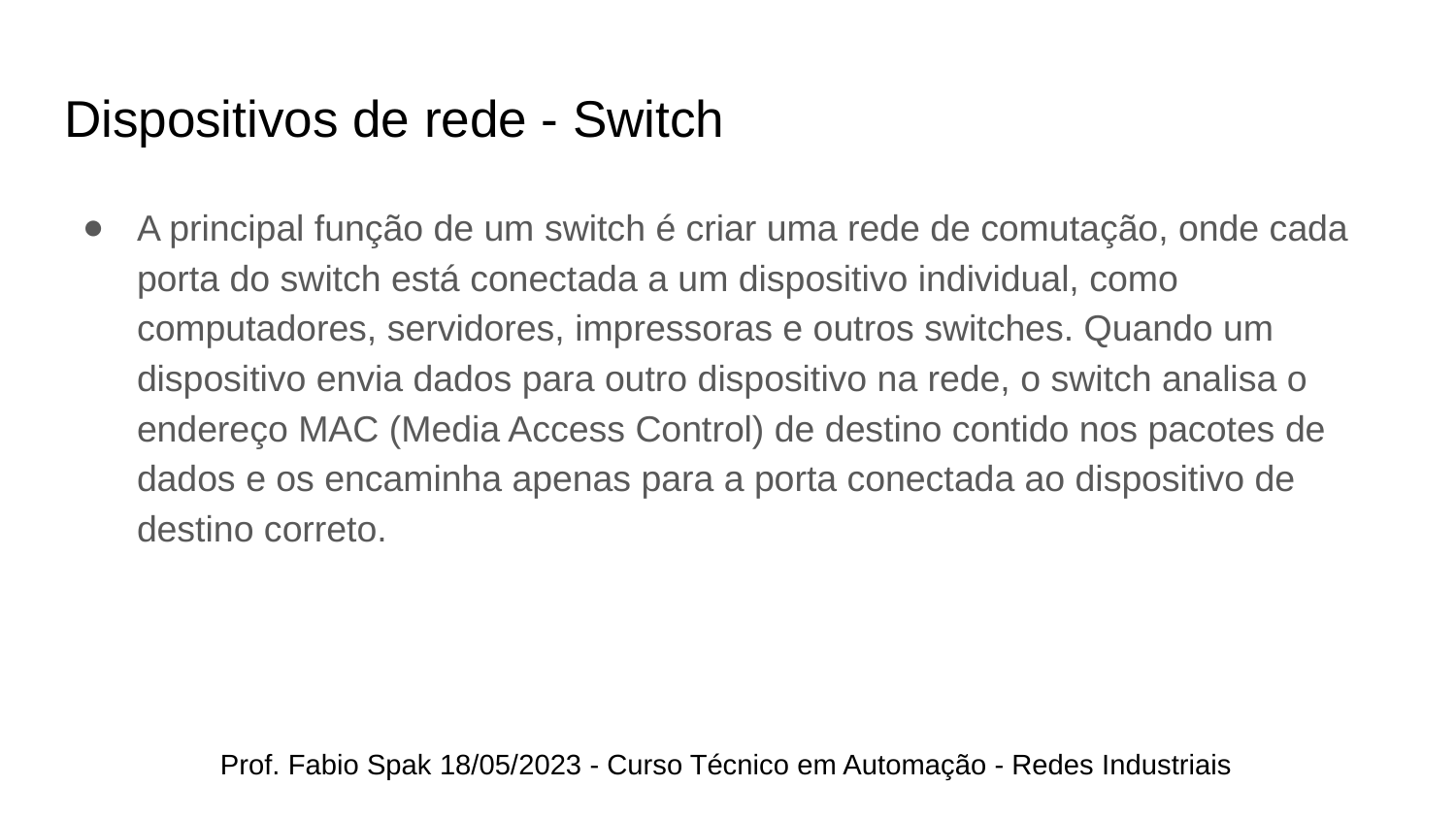

# Dispositivos de rede - Switch
A principal função de um switch é criar uma rede de comutação, onde cada porta do switch está conectada a um dispositivo individual, como computadores, servidores, impressoras e outros switches. Quando um dispositivo envia dados para outro dispositivo na rede, o switch analisa o endereço MAC (Media Access Control) de destino contido nos pacotes de dados e os encaminha apenas para a porta conectada ao dispositivo de destino correto.
Prof. Fabio Spak 18/05/2023 - Curso Técnico em Automação - Redes Industriais